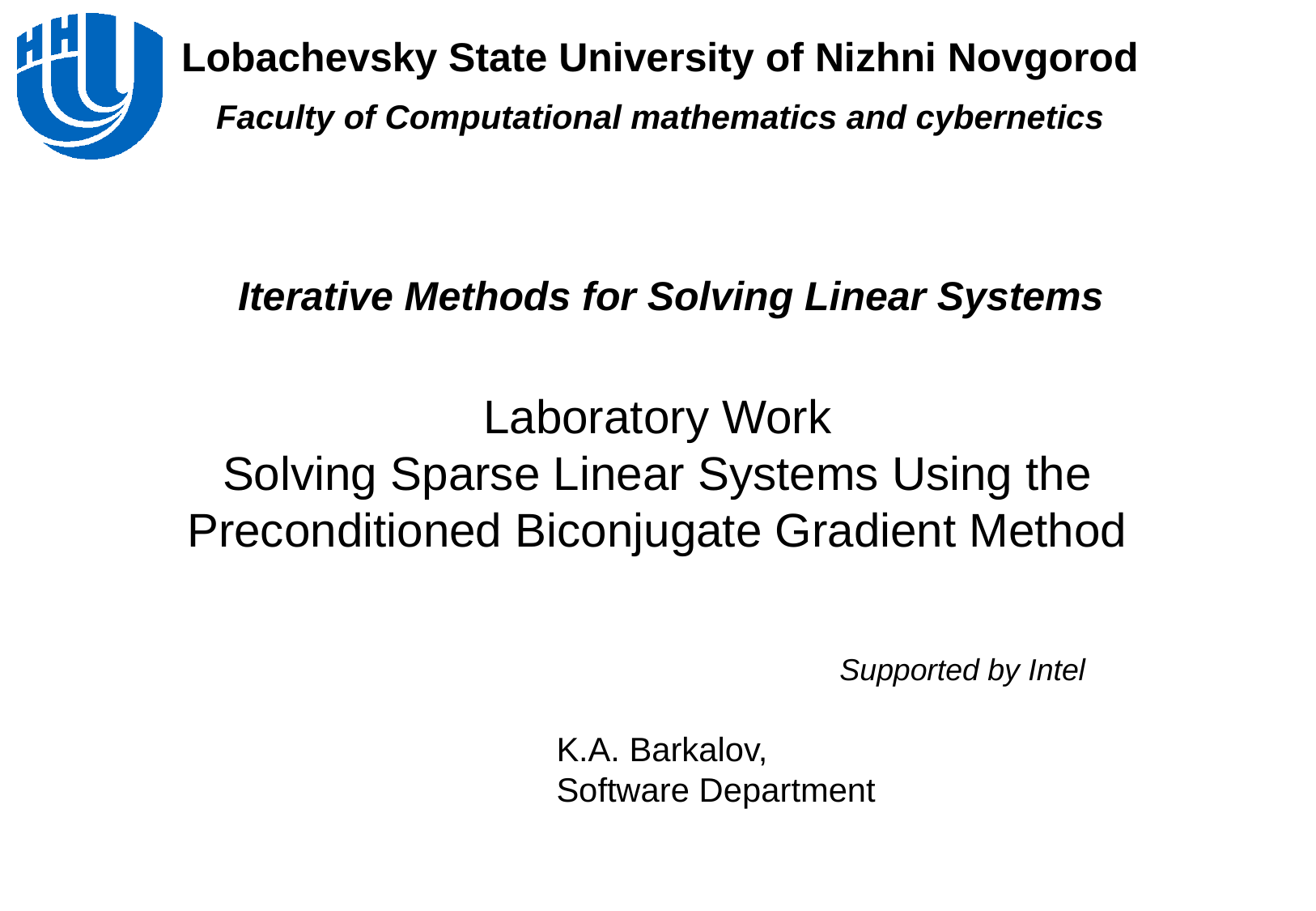

Iterative Methods for Solving Linear Systems
Laboratory Work
Solving Sparse Linear Systems Using the Preconditioned Biconjugate Gradient Method
Supported by Intel
K.A. Barkalov,
Software Department